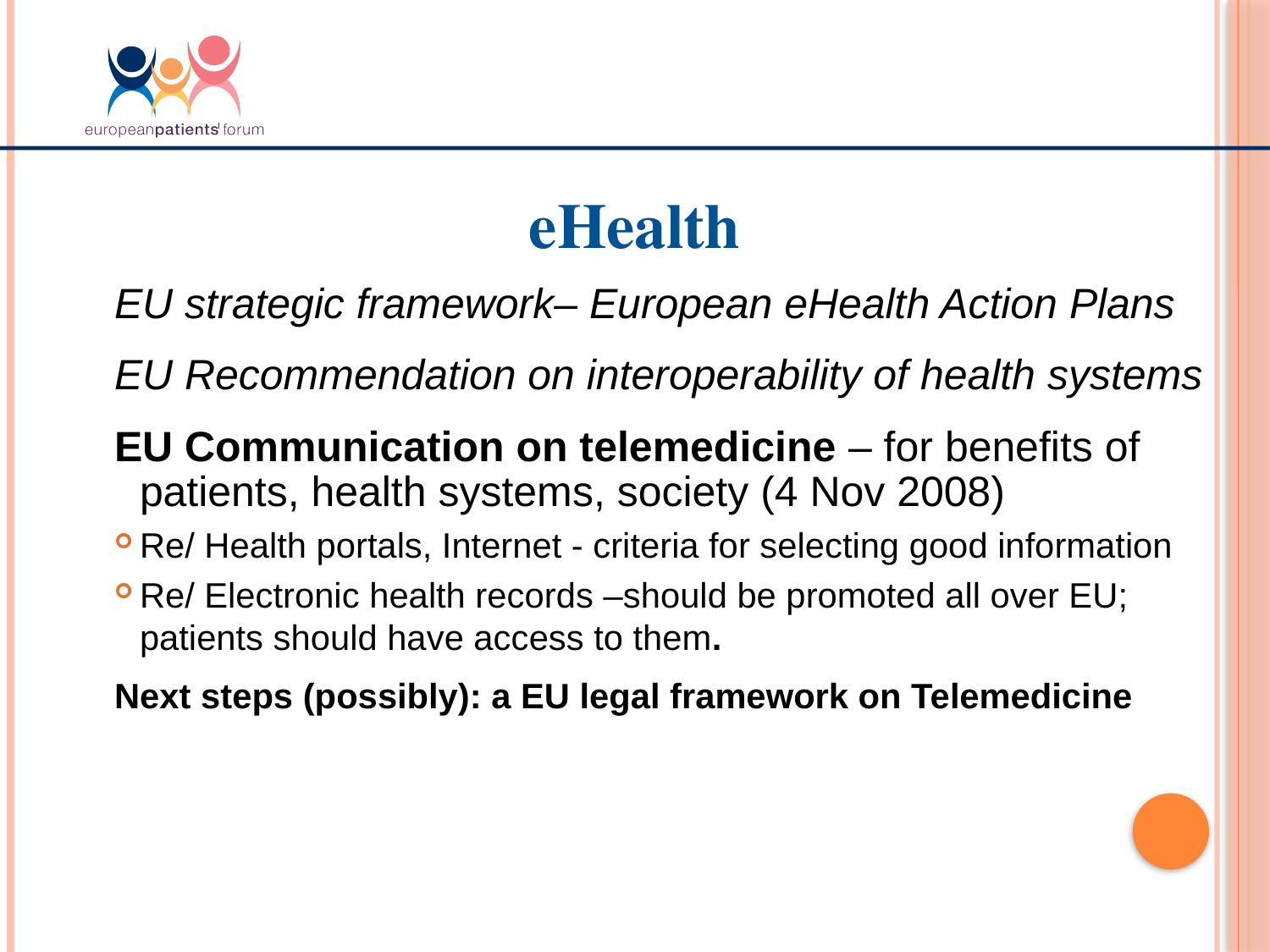

eHealth
EU strategic framework– European eHealth Action Plans
EU Recommendation on interoperability of health systems
EU Communication on telemedicine – for benefits of patients, health systems, society (4 Nov 2008)
Re/ Health portals, Internet - criteria for selecting good information
Re/ Electronic health records –should be promoted all over EU; patients should have access to them.
Next steps (possibly): a EU legal framework on Telemedicine